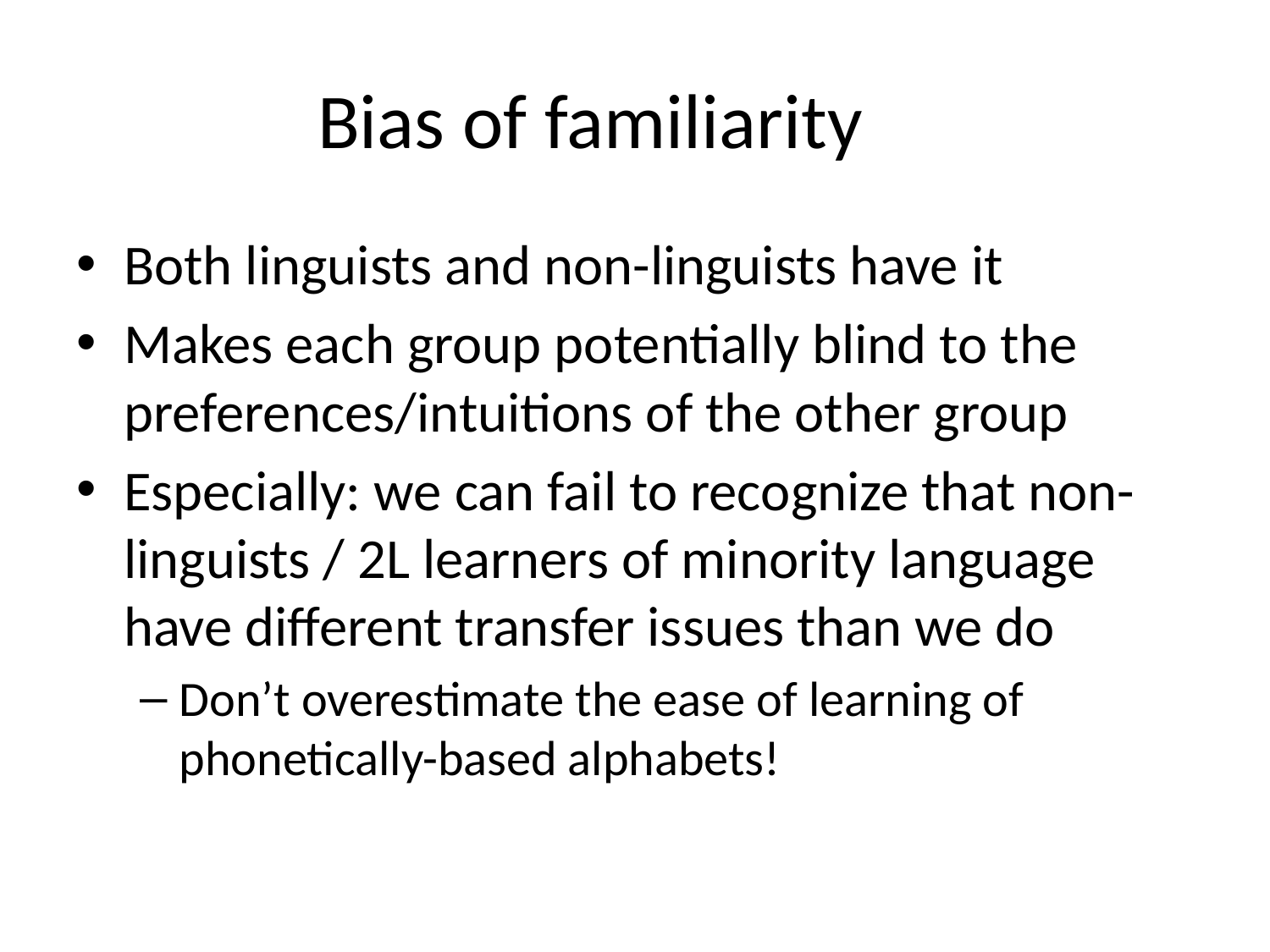

# Bias of familiarity
Both linguists and non-linguists have it
Makes each group potentially blind to the preferences/intuitions of the other group
Especially: we can fail to recognize that non-linguists / 2L learners of minority language have different transfer issues than we do
Don’t overestimate the ease of learning of phonetically-based alphabets!